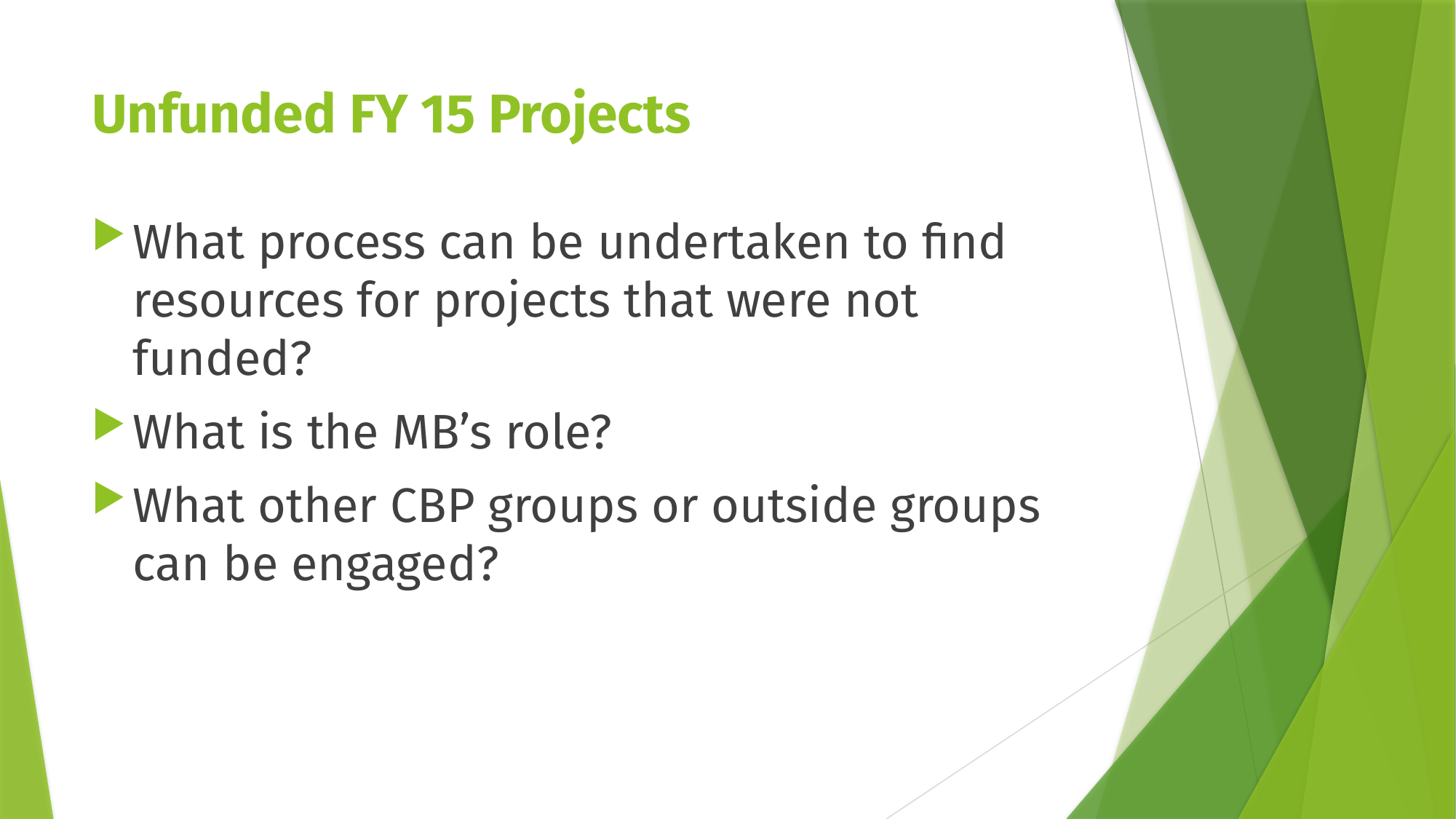

# Unfunded FY 15 Projects
What process can be undertaken to find resources for projects that were not funded?
What is the MB’s role?
What other CBP groups or outside groups can be engaged?